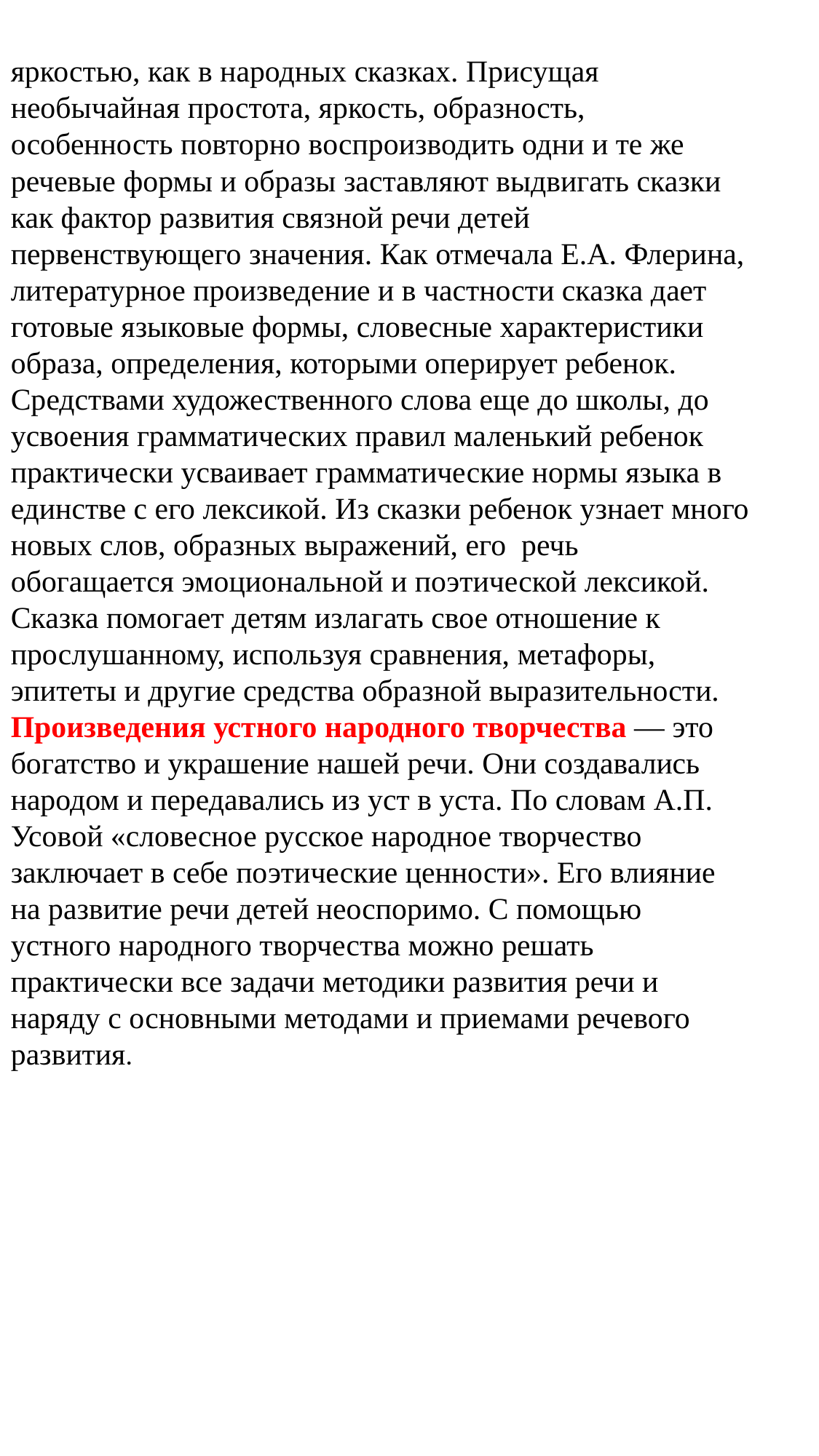

яркостью, как в народных сказках. Присущая необычайная простота, яркость, образность, особенность повторно воспроизводить одни и те же речевые формы и образы заставляют выдвигать сказки как фактор развития связной речи детей первенствующего значения. Как отмечала Е.А. Флерина, литературное произведение и в частности сказка дает готовые языковые формы, словесные характеристики образа, определения, которыми оперирует ребенок. Средствами художественного слова еще до школы, до усвоения грамматических правил маленький ребенок практически усваивает грамматические нормы языка в единстве с его лексикой. Из сказки ребенок узнает много новых слов, образных выражений, его  речь обогащается эмоциональной и поэтической лексикой. Сказка помогает детям излагать свое отношение к прослушанному, используя сравнения, метафоры, эпитеты и другие средства образной выразительности. Произведения устного народного творчества — это богатство и украшение нашей речи. Они создавались народом и передавались из уст в уста. По словам А.П. Усовой «словесное русское народное творчество заключает в себе поэтические ценности». Его влияние на развитие речи детей неоспоримо. С помощью
устного народного творчества можно решать практически все задачи методики развития речи и наряду с основными методами и приемами речевого развития.